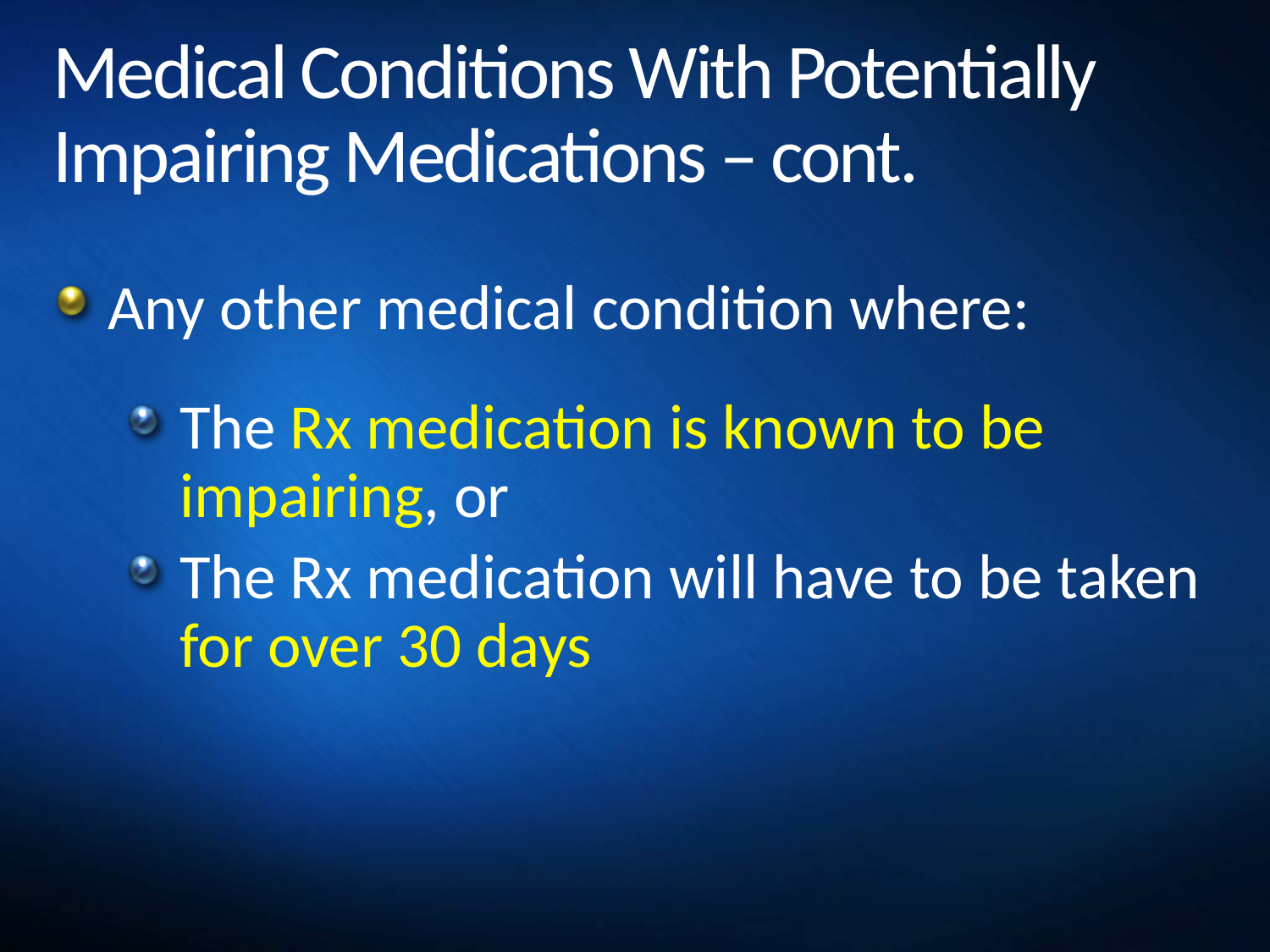

# Medical Conditions With Potentially Impairing Medications – cont.
Any other medical condition where:

The Rx medication is known to be impairing, or
The Rx medication will have to be taken for over 30 days